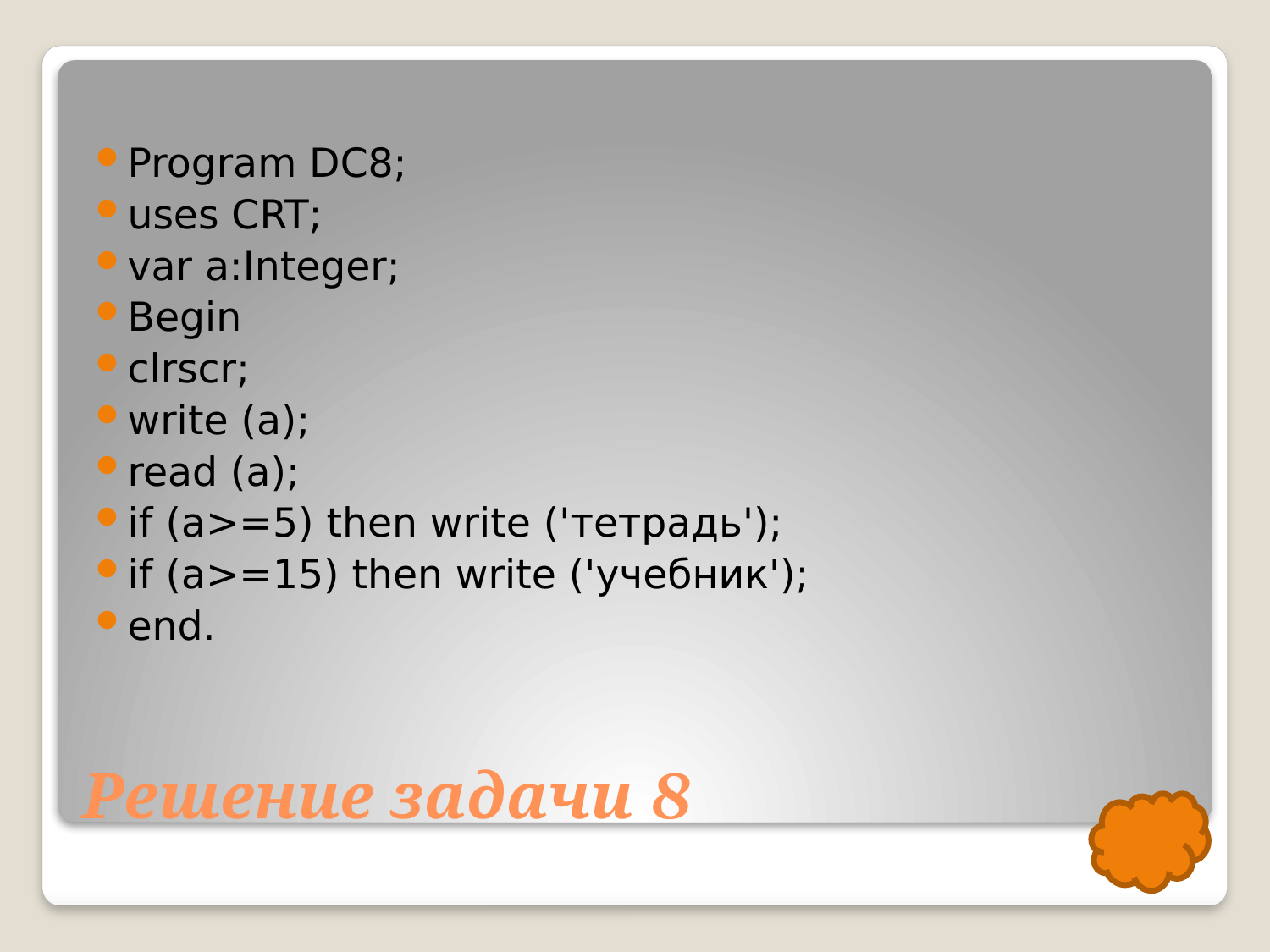

Program DC8;
uses CRT;
var a:Integer;
Begin
clrscr;
write (a);
read (a);
if (a>=5) then write ('тетрадь');
if (a>=15) then write ('учебник');
end.

# Решение задачи 8